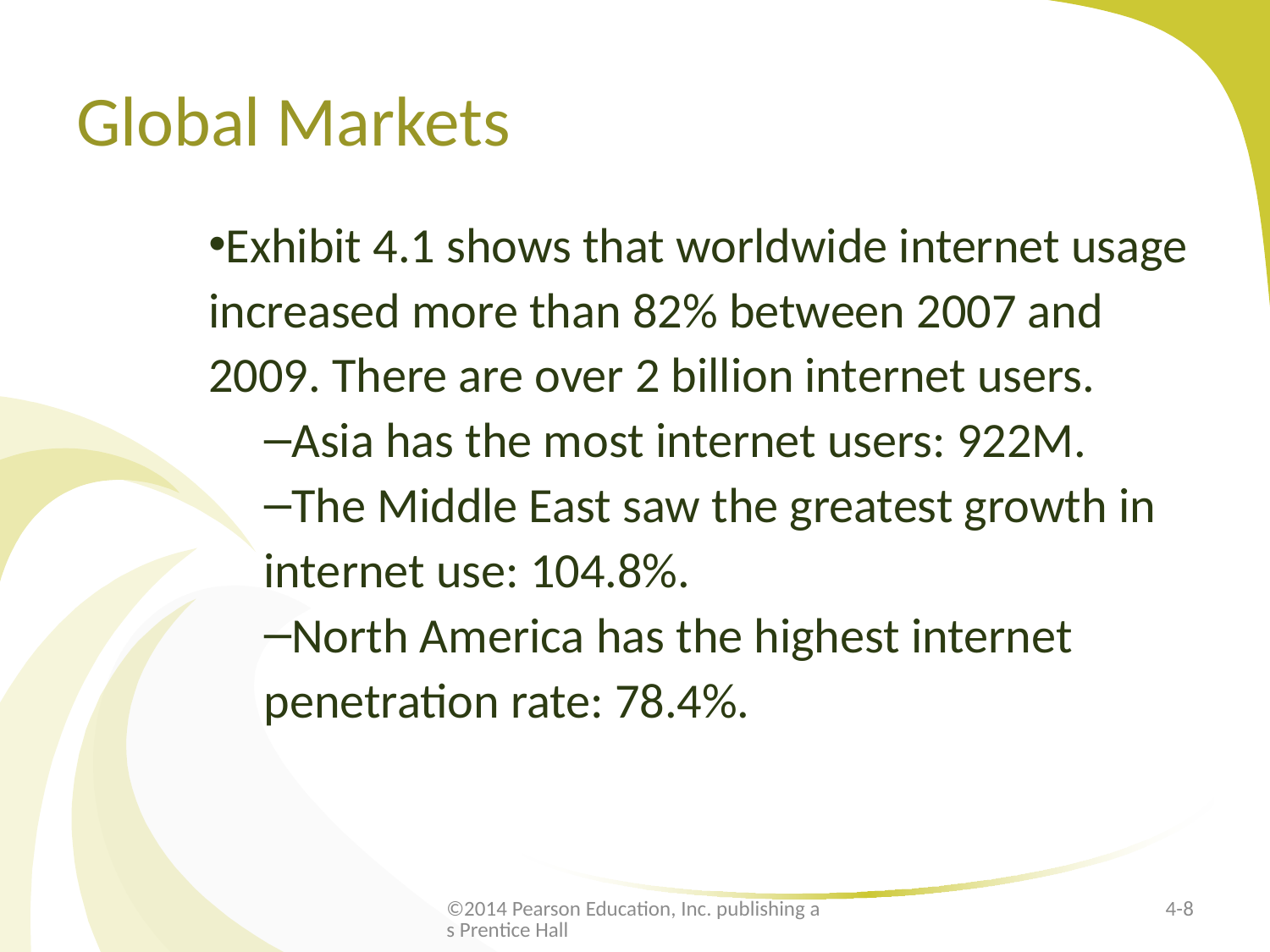

# Global Markets
Exhibit 4.1 shows that worldwide internet usage increased more than 82% between 2007 and 2009. There are over 2 billion internet users.
Asia has the most internet users: 922M.
The Middle East saw the greatest growth in internet use: 104.8%.
North America has the highest internet penetration rate: 78.4%.

©2014 Pearson Education, Inc. publishing as Prentice Hall
4-8